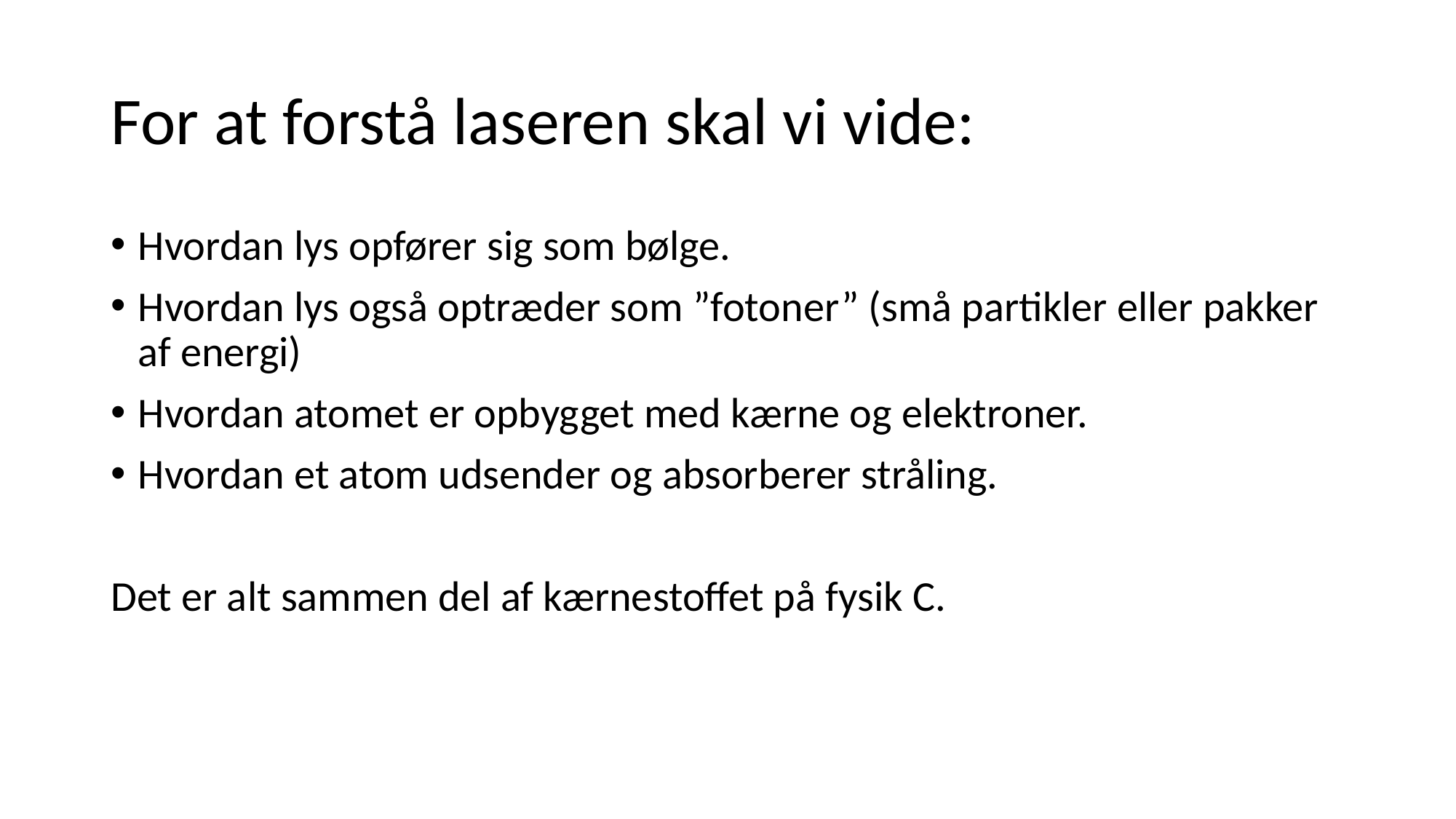

# For at forstå laseren skal vi vide:
Hvordan lys opfører sig som bølge.
Hvordan lys også optræder som ”fotoner” (små partikler eller pakker af energi)
Hvordan atomet er opbygget med kærne og elektroner.
Hvordan et atom udsender og absorberer stråling.

Det er alt sammen del af kærnestoffet på fysik C.